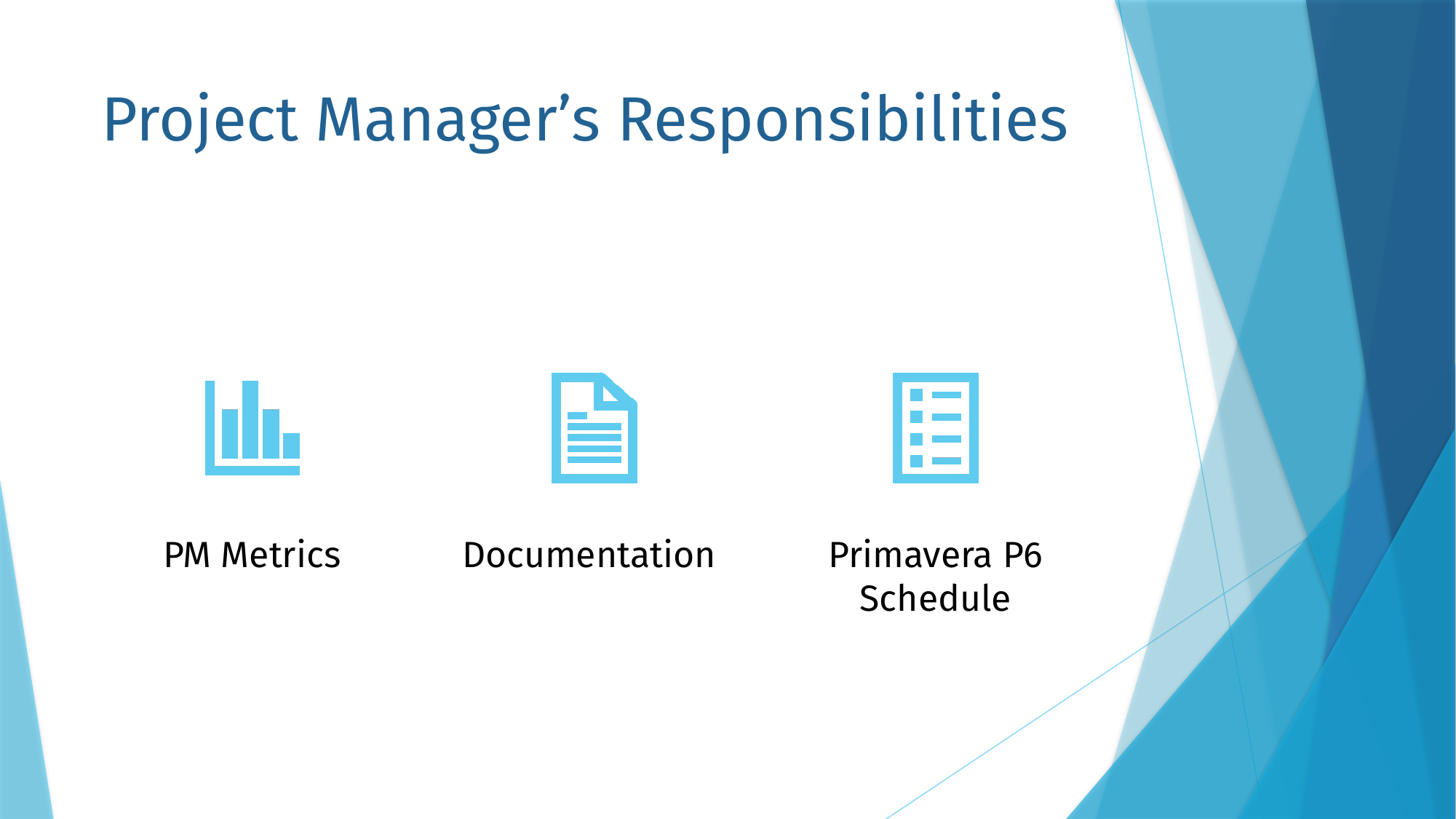

# Project Manager’s Responsibilities

PM Metrics
Documentation
Primavera P6 Schedule